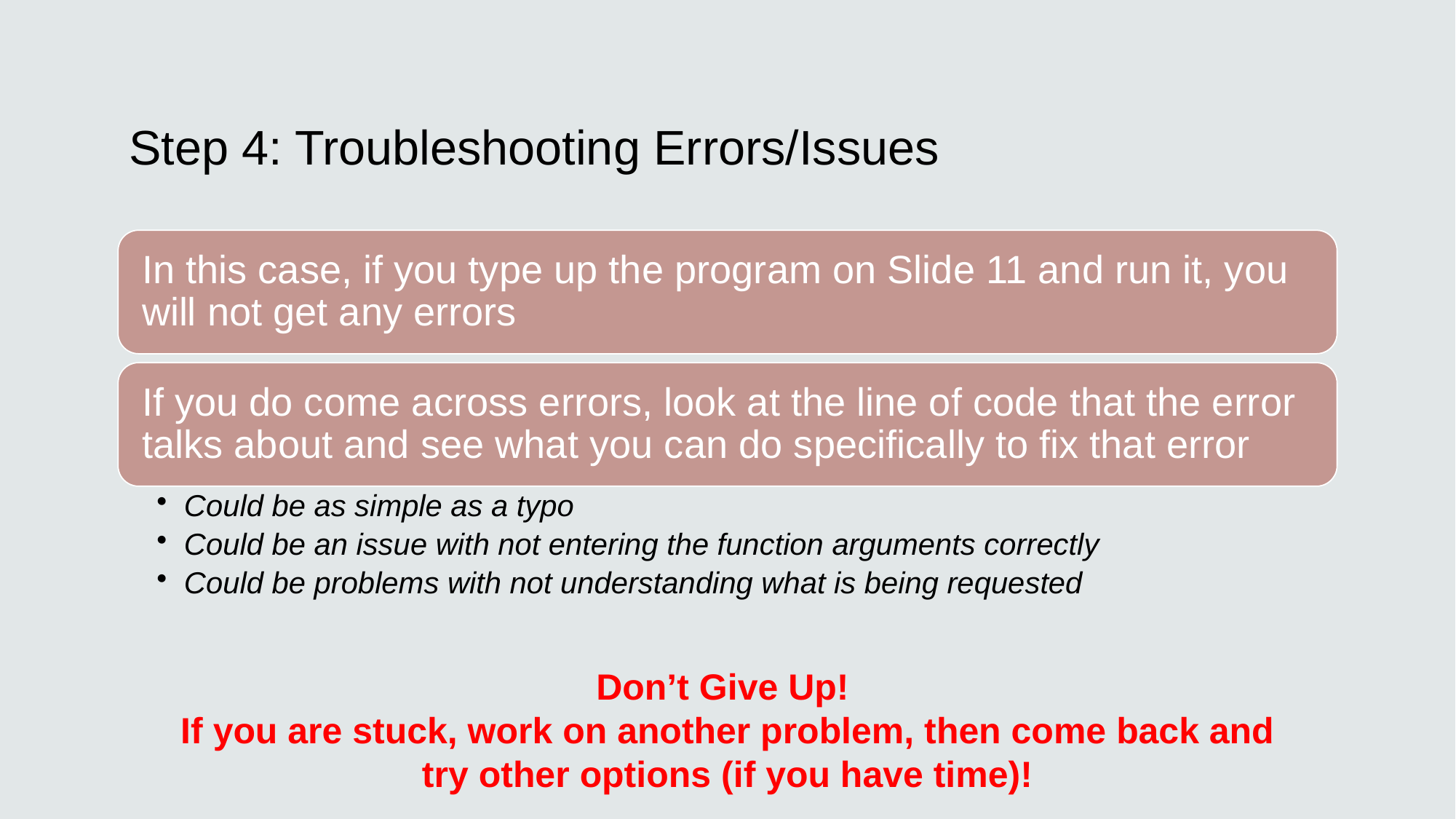

# Step 4: Troubleshooting Errors/Issues
In this case, if you type up the program on Slide 11 and run it, you will not get any errors
If you do come across errors, look at the line of code that the error talks about and see what you can do specifically to fix that error
Could be as simple as a typo
Could be an issue with not entering the function arguments correctly
Could be problems with not understanding what is being requested
Don’t Give Up!
If you are stuck, work on another problem, then come back and try other options (if you have time)!